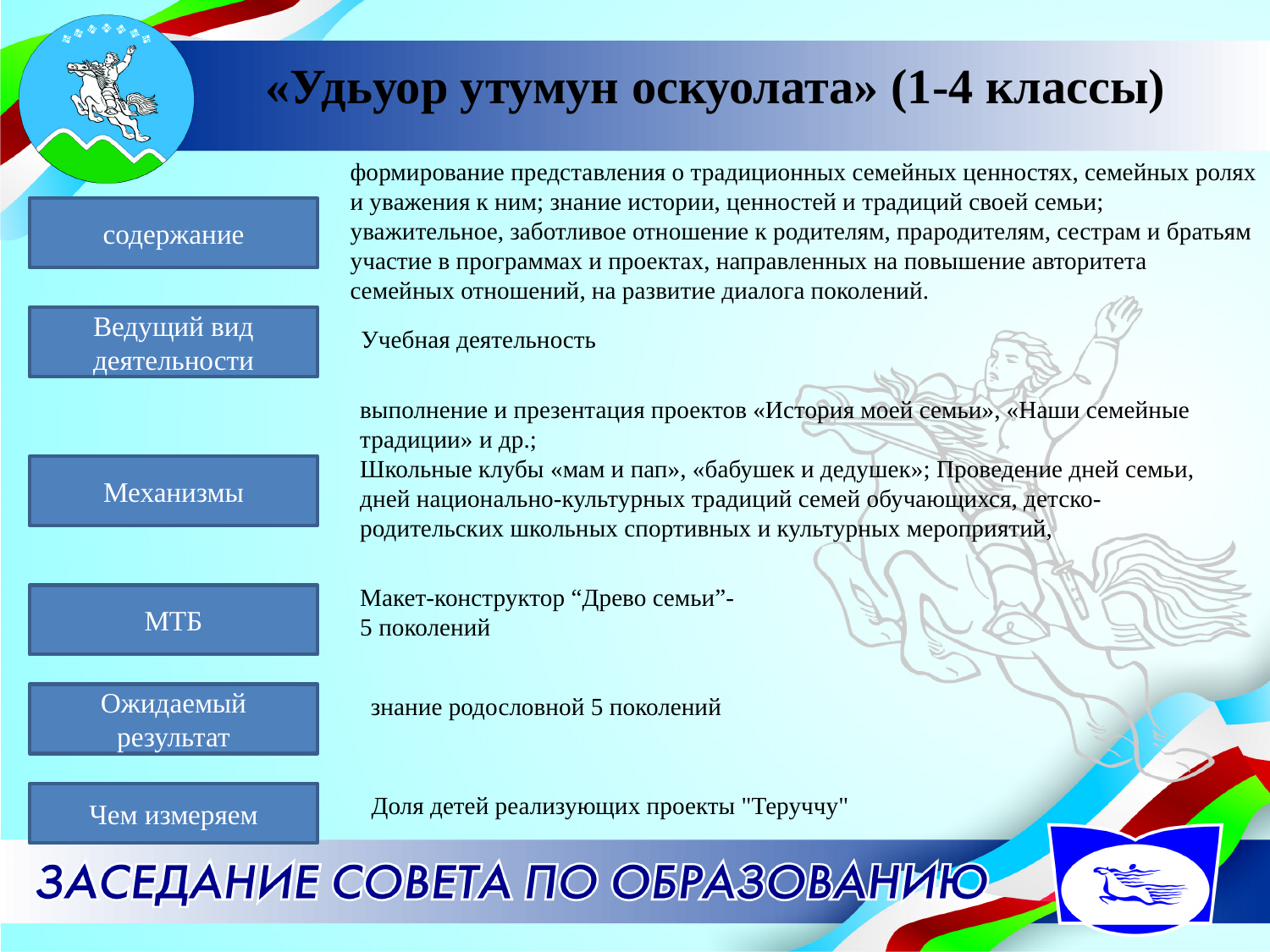

# «Удьуор утумун оскуолата» (1-4 классы)
формирование представления о традиционных семейных ценностях, семейных ролях и уважения к ним; знание истории, ценностей и традиций своей семьи; уважительное, заботливое отношение к родителям, прародителям, сестрам и братьям
участие в программах и проектах, направленных на повышение авторитета семейных отношений, на развитие диалога поколений.
содержание
Ведущий вид деятельности
Учебная деятельность
выполнение и презентация проектов «История моей семьи», «Наши семейные традиции» и др.;
Школьные клубы «мам и пап», «бабушек и дедушек»; Проведение дней семьи, дней национально-культурных традиций семей обучающихся, детско-родительских школьных спортивных и культурных мероприятий,
Механизмы
Макет-конструктор “Древо семьи”-
5 поколений
МТБ
Ожидаемый результат
знание родословной 5 поколений
Чем измеряем
Доля детей реализующих проекты "Теруччу"